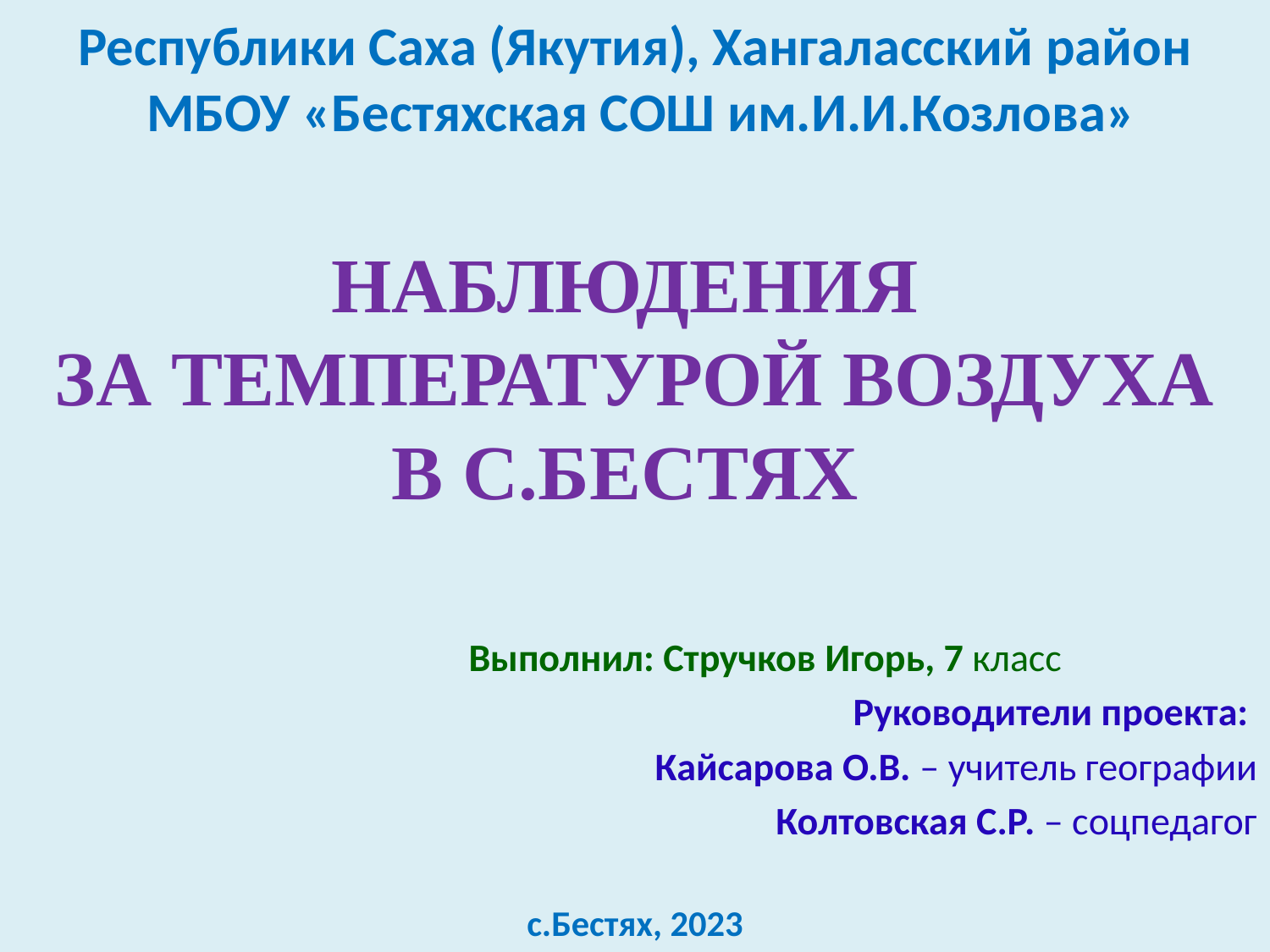

# Республики Саха (Якутия), Хангаласский район МБОУ «Бестяхская СОШ им.И.И.Козлова» НАБЛЮДЕНИЯ ЗА ТЕМПЕРАТУРОЙ ВОЗДУХА В С.БЕСТЯХ

Выполнил: Стручков Игорь, 7 класс
Руководители проекта:
   Кайсарова О.В. – учитель географии
Колтовская С.Р. – соцпедагог

с.Бестях, 2023